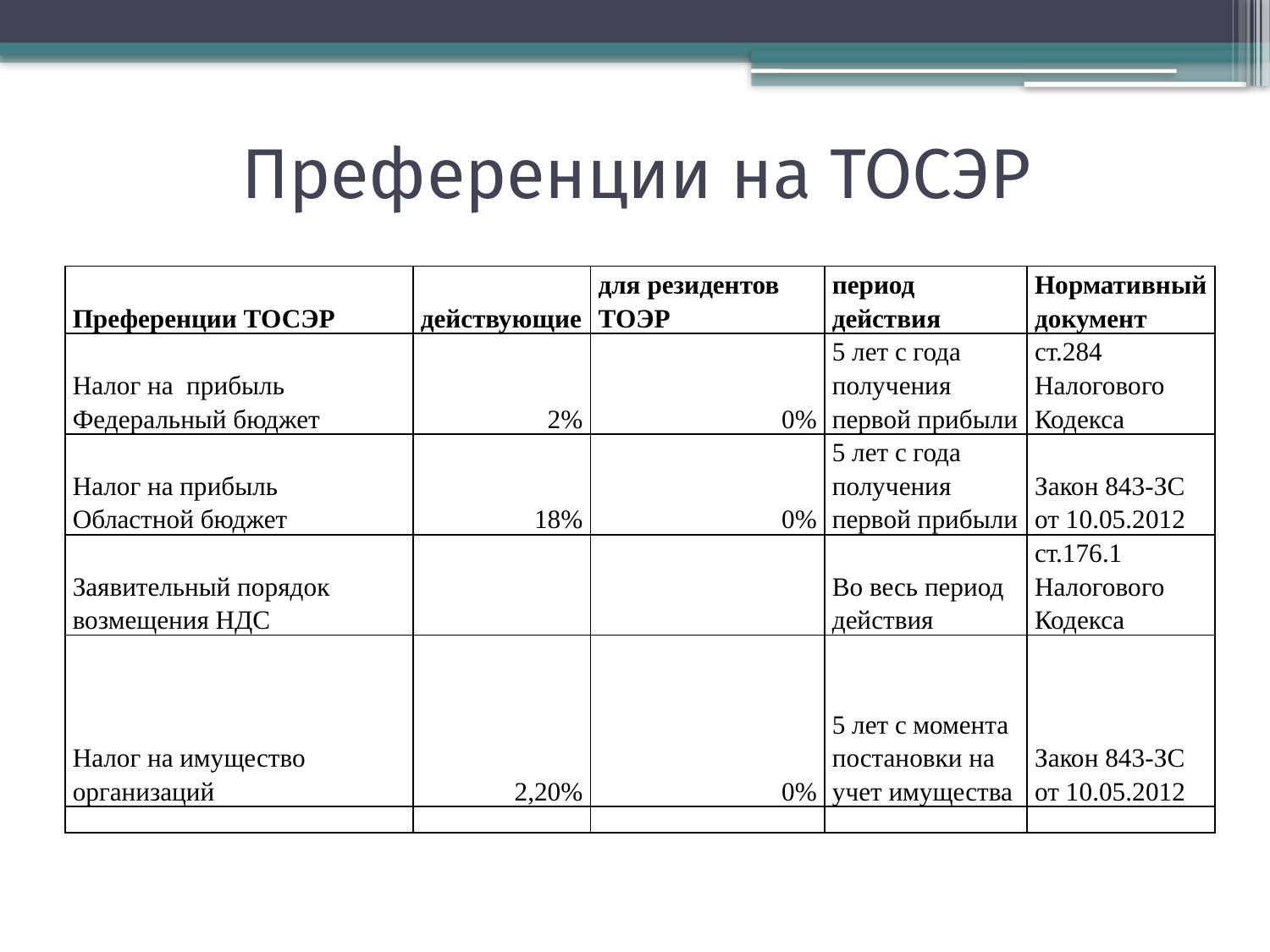

# Преференции на ТОСЭР
| Преференции ТОСЭР | действующие | для резидентов ТОЭР | период действия | Нормативный документ |
| --- | --- | --- | --- | --- |
| Налог на прибыль Федеральный бюджет | 2% | 0% | 5 лет с года получения первой прибыли | ст.284 Налогового Кодекса |
| Налог на прибыль Областной бюджет | 18% | 0% | 5 лет с года получения первой прибыли | Закон 843-ЗС от 10.05.2012 |
| Заявительный порядок возмещения НДС |  |  | Во весь период действия | ст.176.1 Налогового Кодекса |
| Налог на имущество организаций | 2,20% | 0% | 5 лет с момента постановки на учет имущества | Закон 843-ЗС от 10.05.2012 |
|  |  |  |  |  |